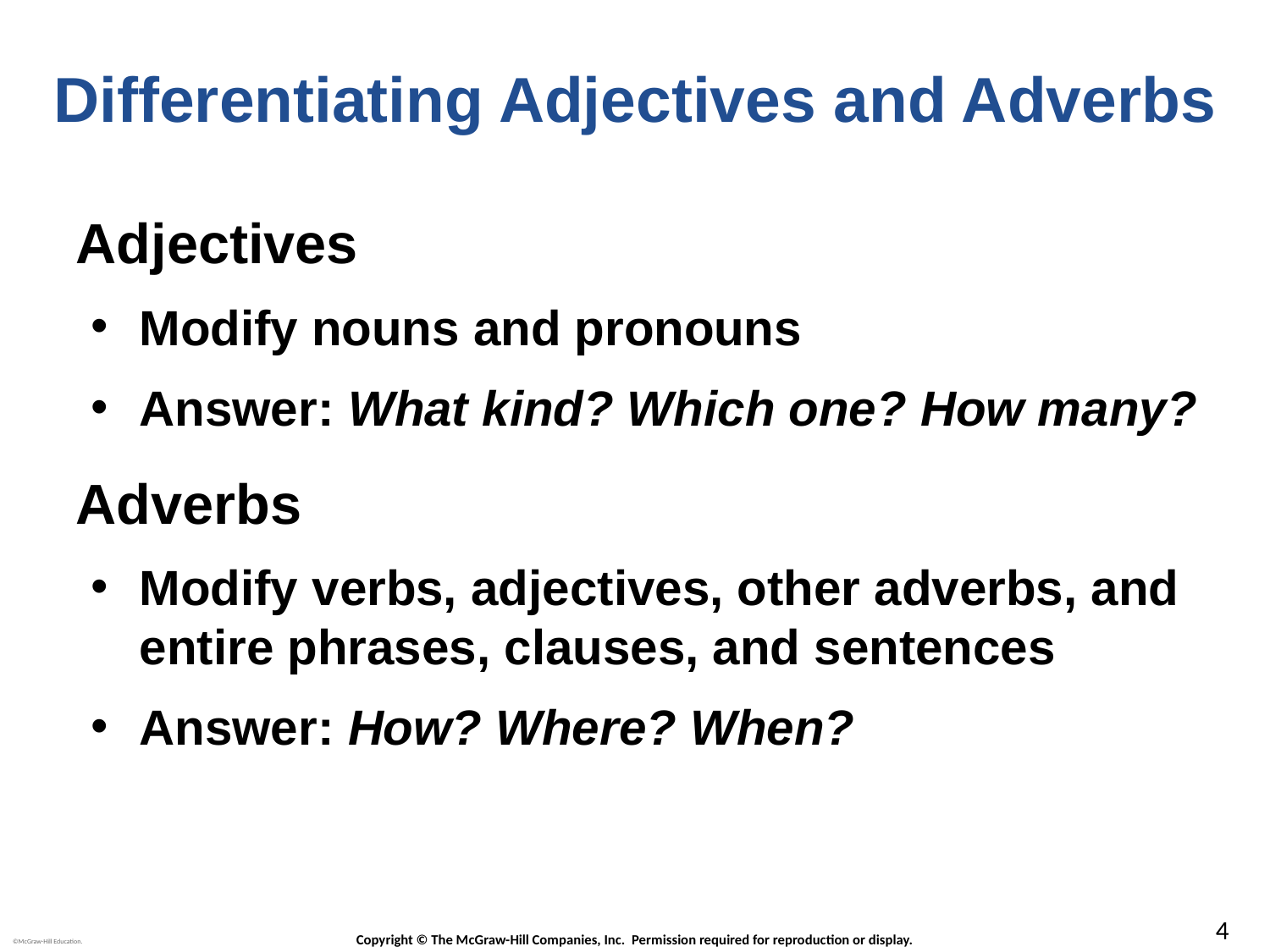

# Differentiating Adjectives and Adverbs
Adjectives
Modify nouns and pronouns
Answer: What kind? Which one? How many?
Adverbs
Modify verbs, adjectives, other adverbs, and entire phrases, clauses, and sentences
Answer: How? Where? When?